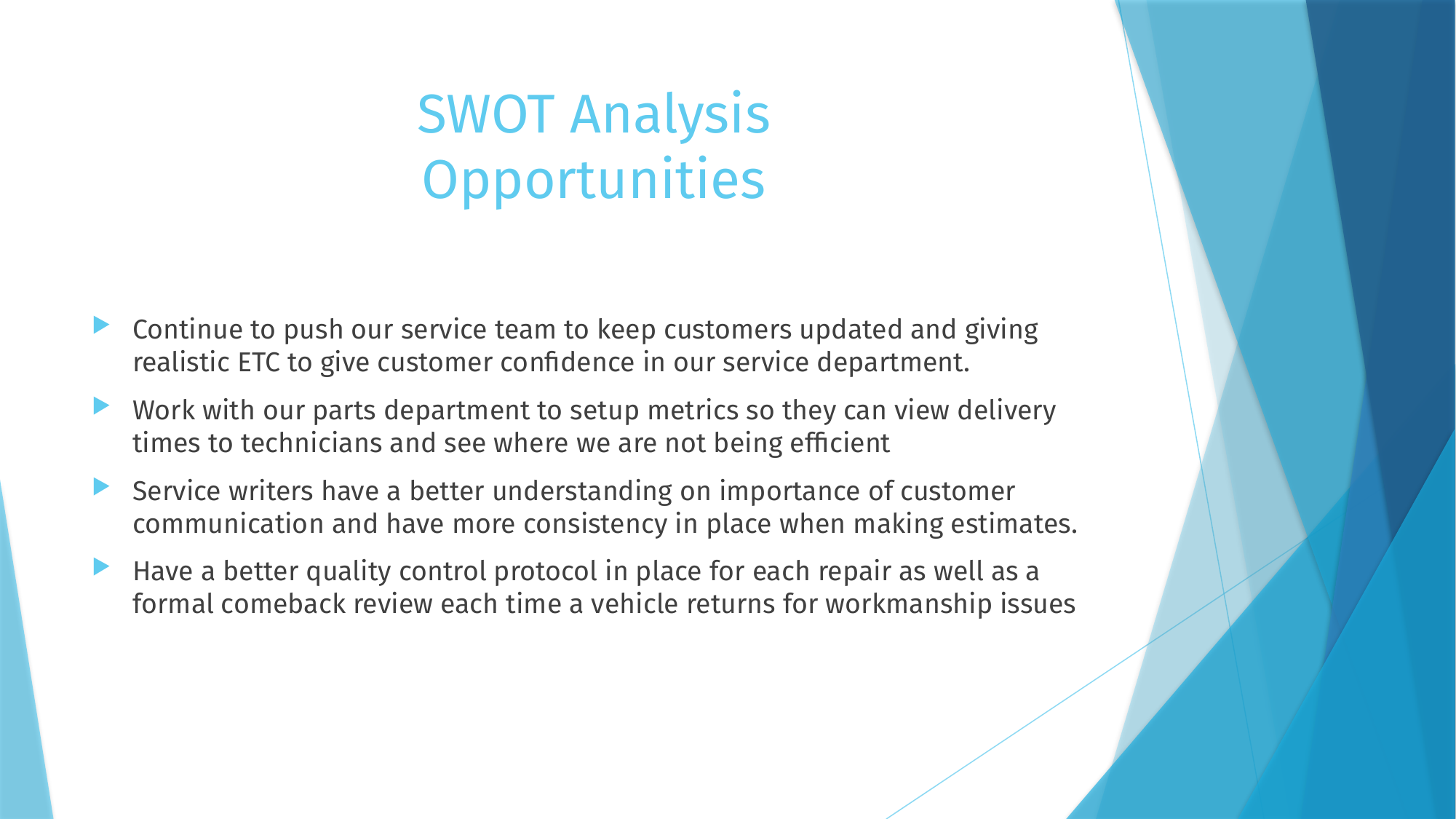

# SWOT Analysis Opportunities

Continue to push our service team to keep customers updated and giving realistic ETC to give customer confidence in our service department.
Work with our parts department to setup metrics so they can view delivery times to technicians and see where we are not being efficient
Service writers have a better understanding on importance of customer communication and have more consistency in place when making estimates.
Have a better quality control protocol in place for each repair as well as a formal comeback review each time a vehicle returns for workmanship issues